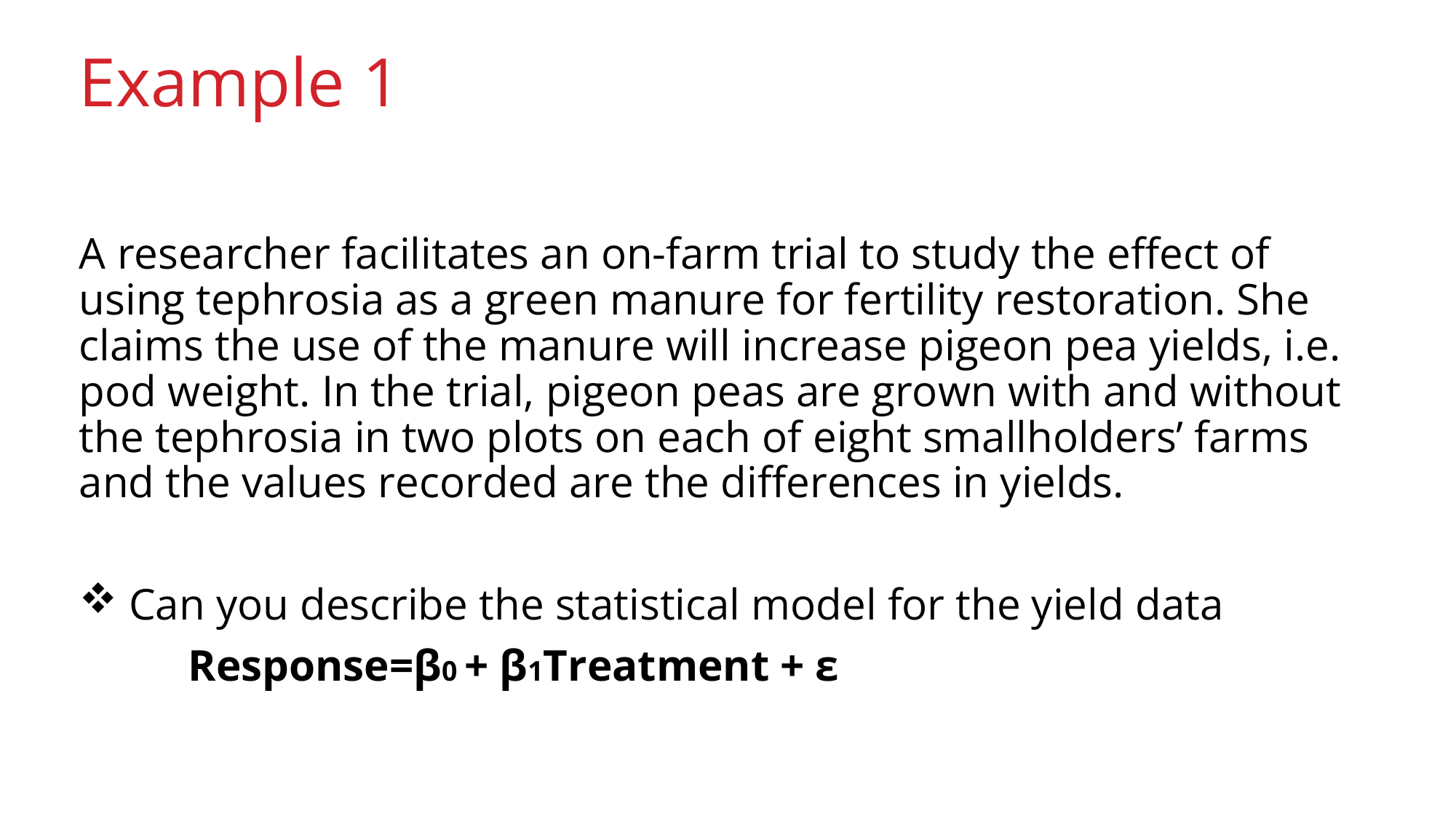

# Example 1
A researcher facilitates an on-farm trial to study the effect of using tephrosia as a green manure for fertility restoration. She claims the use of the manure will increase pigeon pea yields, i.e. pod weight. In the trial, pigeon peas are grown with and without the tephrosia in two plots on each of eight smallholders’ farms and the values recorded are the differences in yields.

 Can you describe the statistical model for the yield data
	Response=β0 + β1Treatment + ε